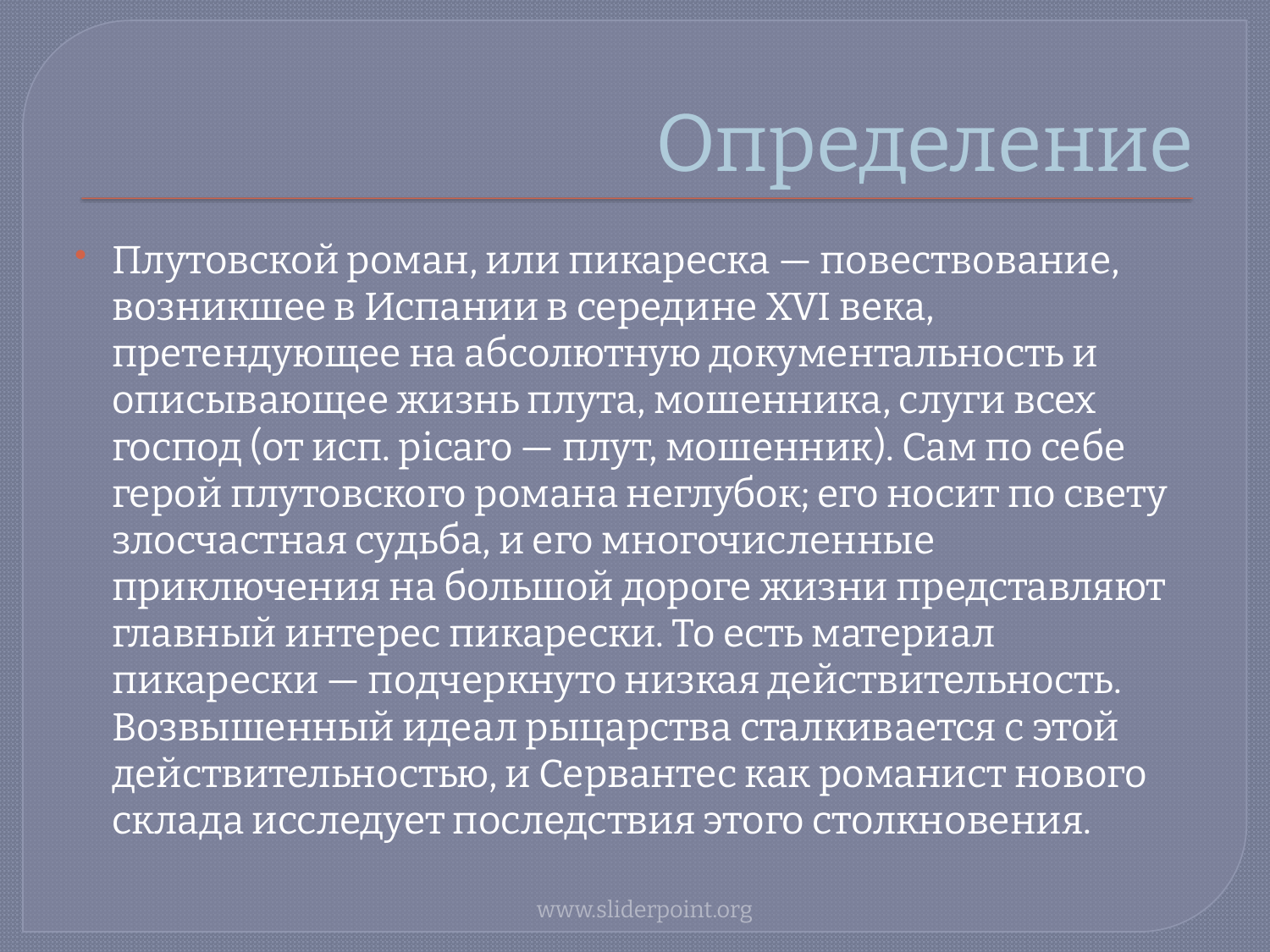

# Определение
Плутовской роман, или пикареска — повествование, возникшее в Испании в середине XVI века, претендующее на абсолютную документальность и описывающее жизнь плута, мошенника, слуги всех господ (от исп. picaro — плут, мошенник). Сам по себе герой плутовского романа неглубок; его носит по свету злосчастная судьба, и его многочисленные приключения на большой дороге жизни представляют главный интерес пикарески. То есть материал пикарески — подчеркнуто низкая действительность. Возвышенный идеал рыцарства сталкивается с этой действительностью, и Сервантес как романист нового склада исследует последствия этого столкновения.
www.sliderpoint.org